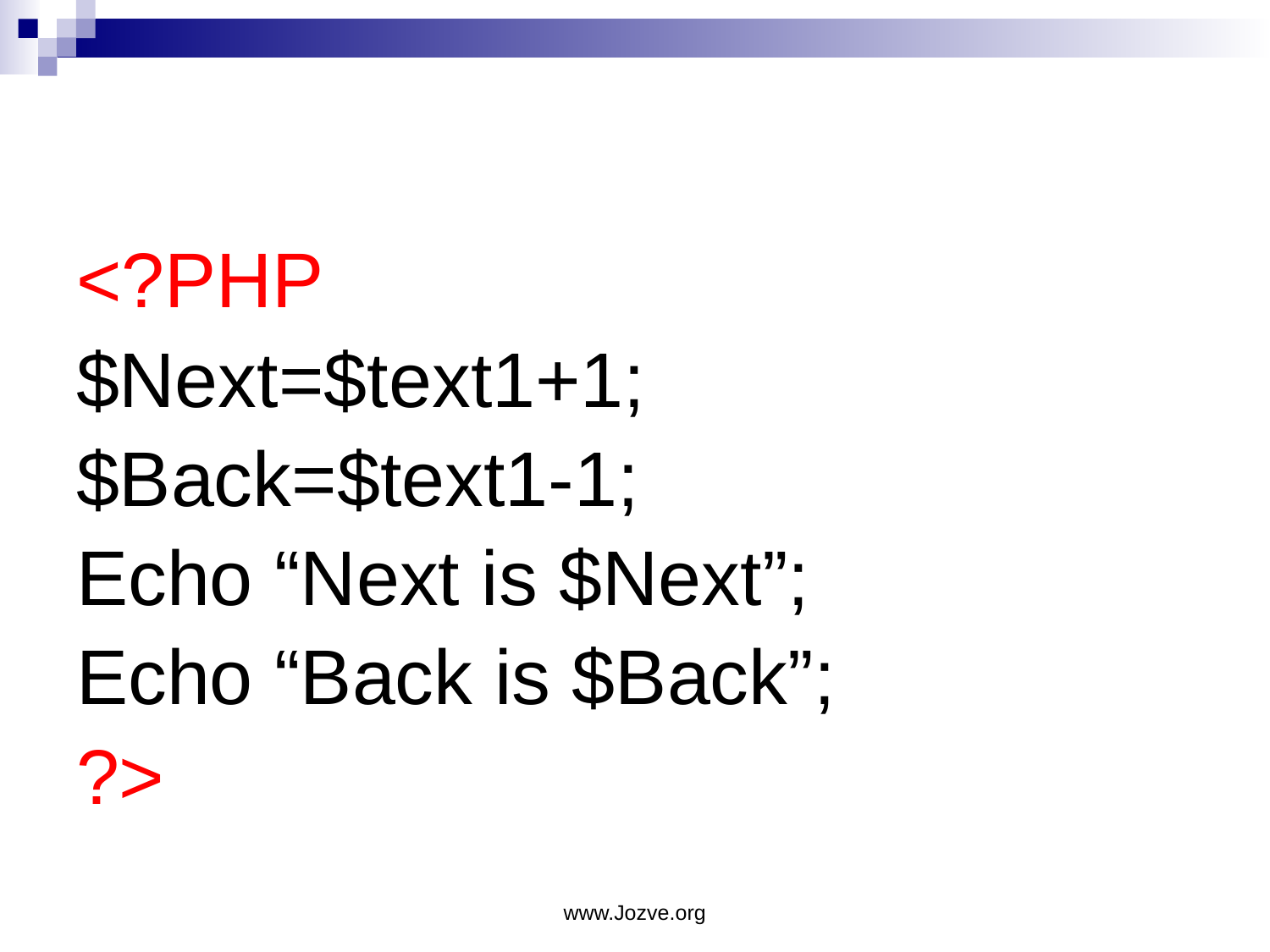

<?PHP
$Next=$text1+1;
$Back=$text1-1;
Echo “Next is $Next”;
Echo “Back is $Back”;
?>
www.Jozve.org